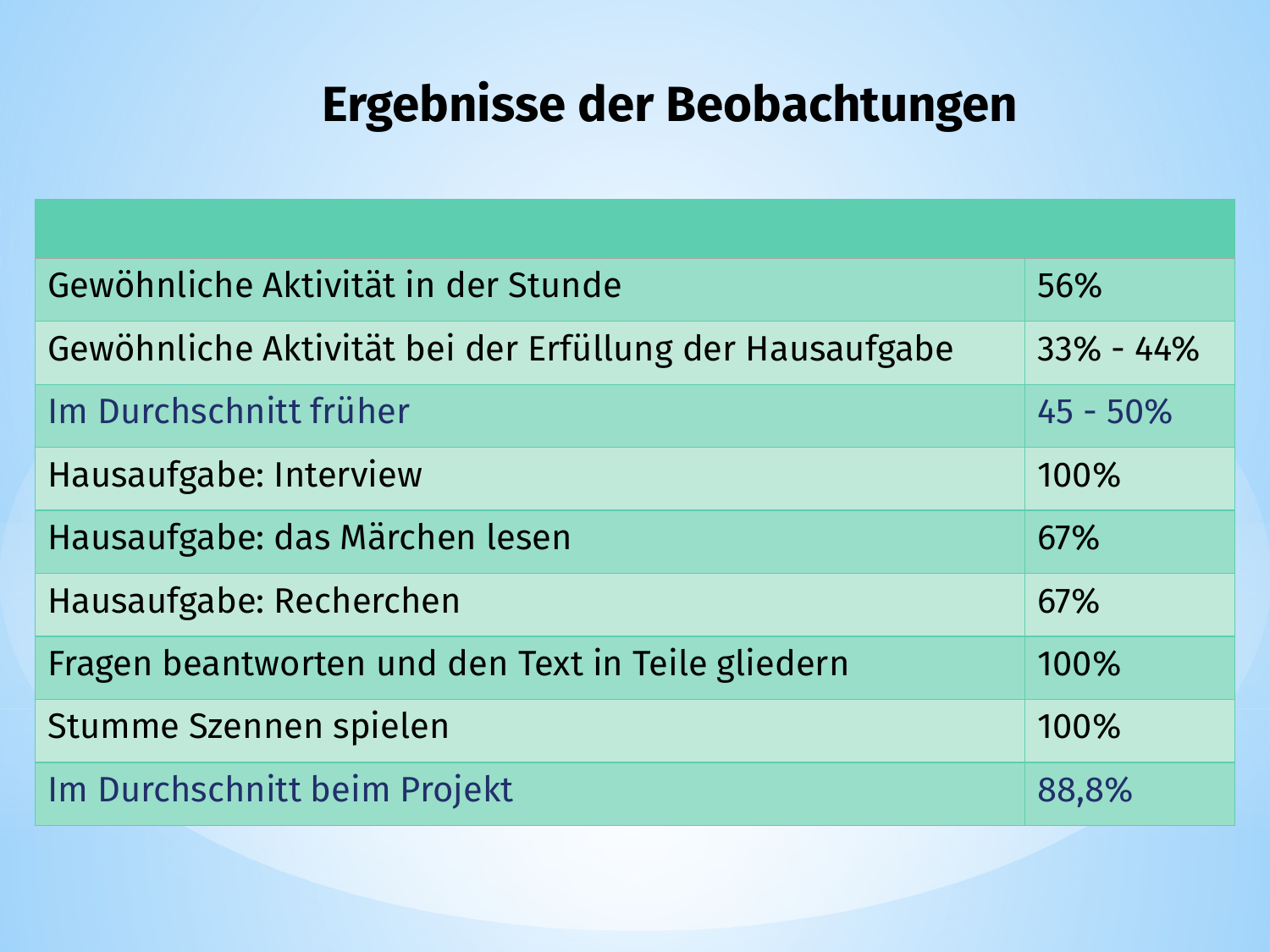

Ergebnisse der Beobachtungen
|  |  |
| --- | --- |
| Gewöhnliche Aktivität in der Stunde | 56% |
| Gewöhnliche Aktivität bei der Erfüllung der Hausaufgabe | 33% - 44% |
| Im Durchschnitt früher | 45 - 50% |
| Hausaufgabe: Interview | 100% |
| Hausaufgabe: das Märchen lesen | 67% |
| Hausaufgabe: Recherchen | 67% |
| Fragen beantworten und den Text in Teile gliedern | 100% |
| Stumme Szennen spielen | 100% |
| Im Durchschnitt beim Projekt | 88,8% |